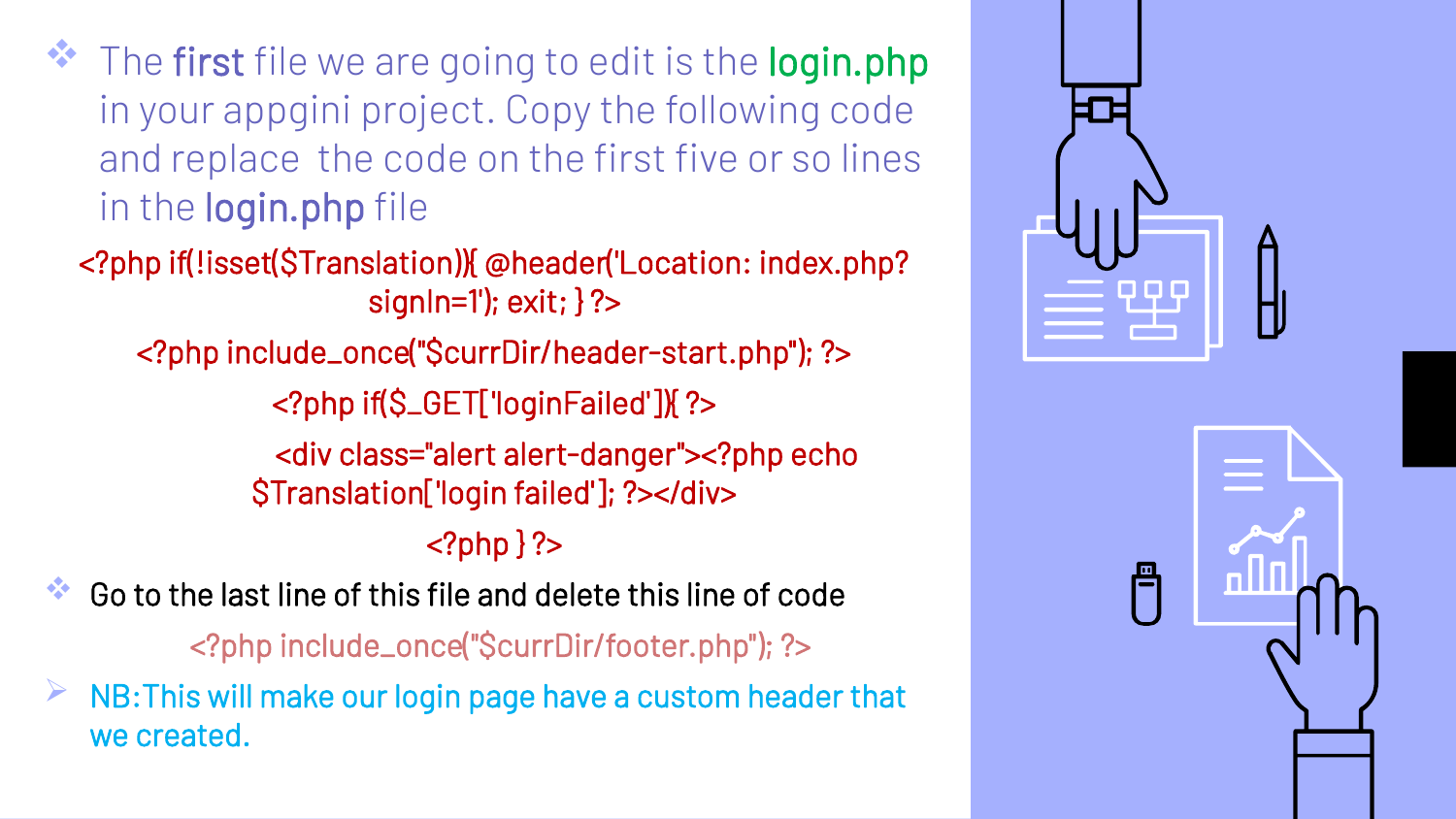

The first file we are going to edit is the login.php in your appgini project. Copy the following code and replace  the code on the first five or so lines in the login.php file
<?php if(!isset($Translation)){ @header('Location: index.php?signIn=1'); exit; } ?>
<?php include_once("$currDir/header-start.php"); ?>
<?php if($_GET['loginFailed']){ ?>
	<div class="alert alert-danger"><?php echo $Translation['login failed']; ?></div>
<?php } ?>
Go to the last line of this file and delete this line of code
	<?php include_once("$currDir/footer.php"); ?>
NB:This will make our login page have a custom header that we created.
13